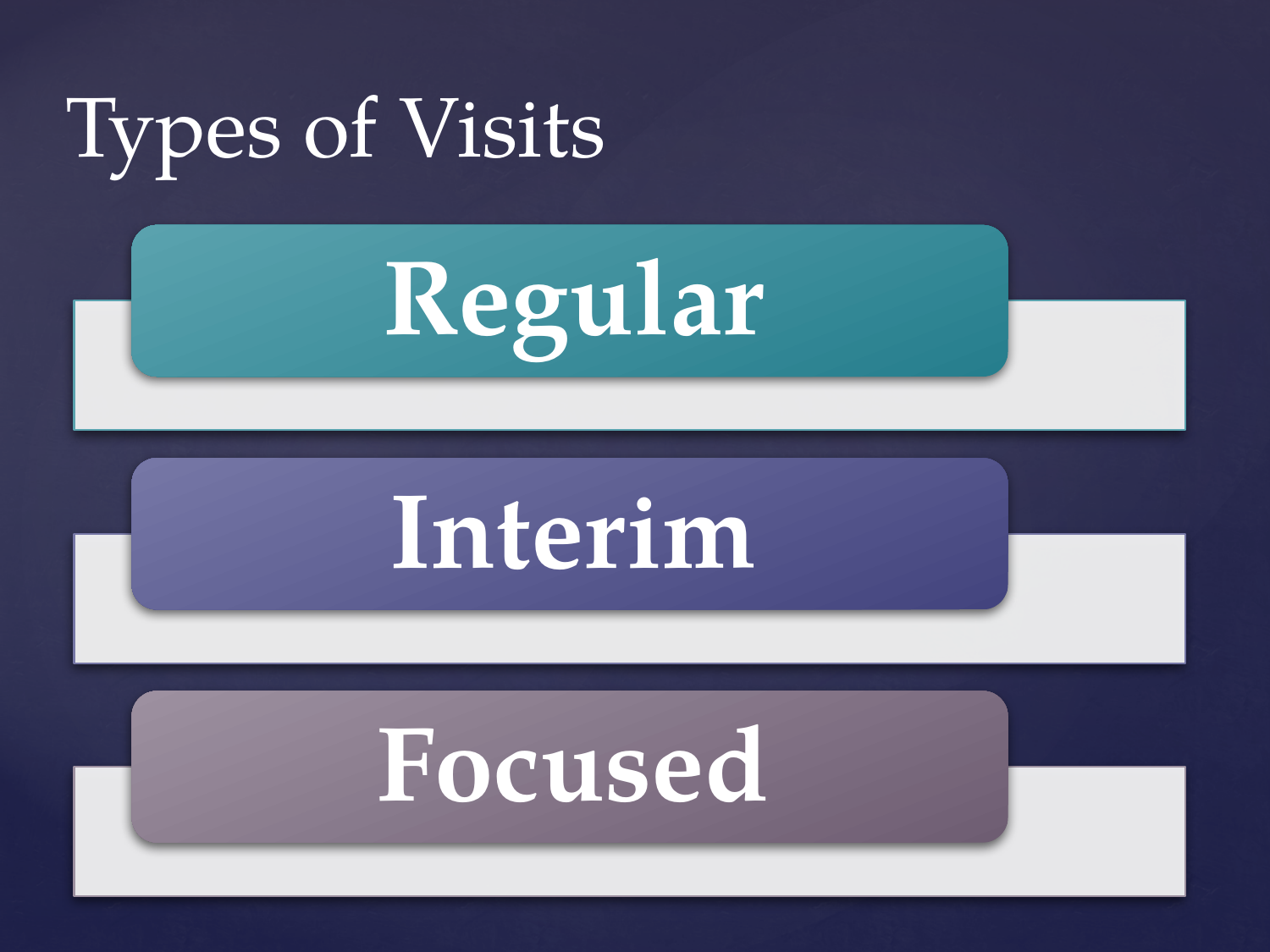

# Types of Visits
Regular
Interim
Focused